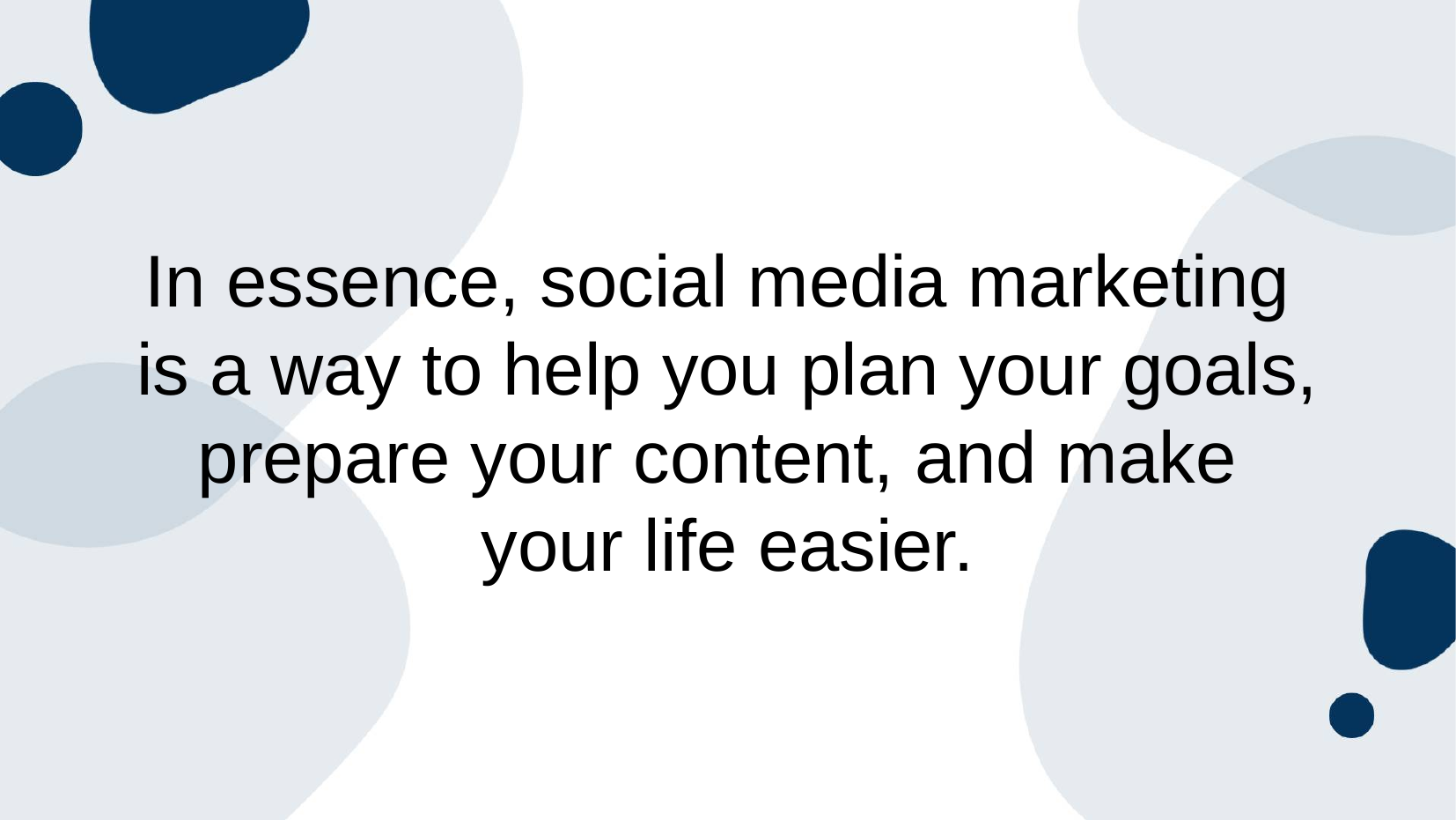

In essence, social media marketing
is a way to help you plan your goals, prepare your content, and make
your life easier.